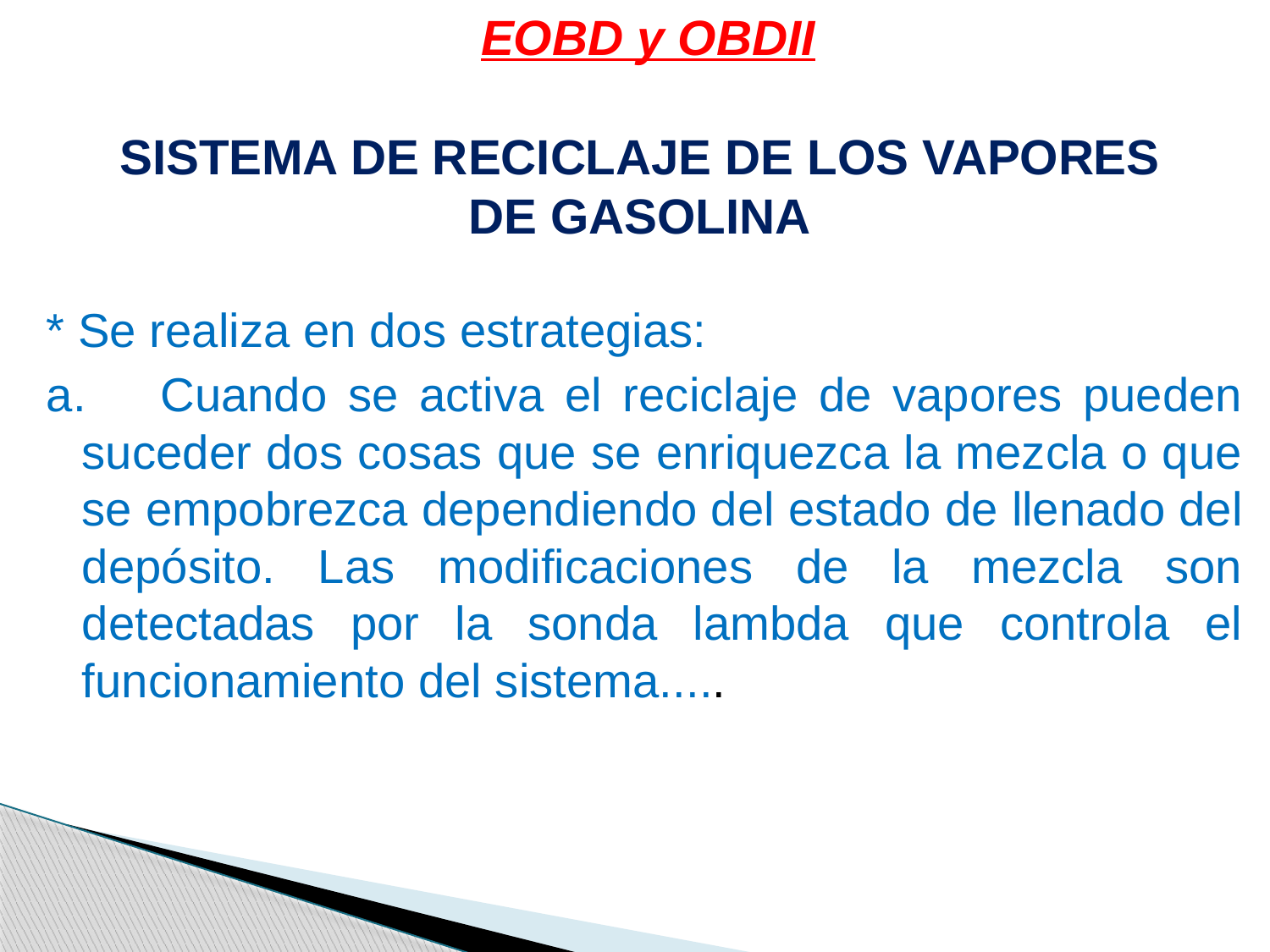

EOBD y OBDII
SISTEMA DE RECICLAJE DE LOS VAPORES DE GASOLINA
* Se realiza en dos estrategias:
a.     Cuando se activa el reciclaje de vapores pueden suceder dos cosas que se enriquezca la mezcla o que se empobrezca dependiendo del estado de llenado del depósito. Las modificaciones de la mezcla son detectadas por la sonda lambda que controla el funcionamiento del sistema.....